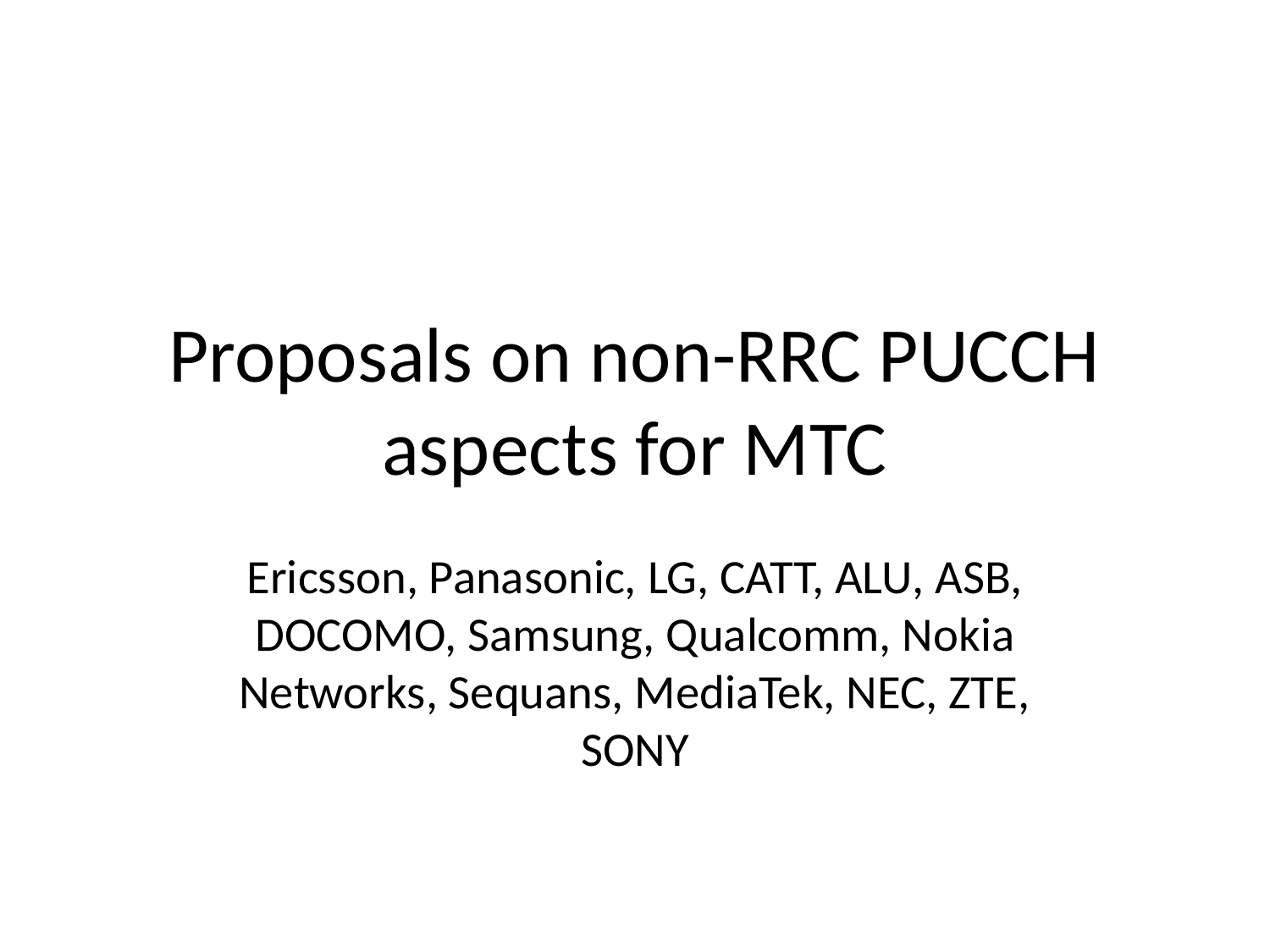

# Proposals on non-RRC PUCCH aspects for MTC
Ericsson, Panasonic, LG, CATT, ALU, ASB, DOCOMO, Samsung, Qualcomm, Nokia Networks, Sequans, MediaTek, NEC, ZTE, SONY